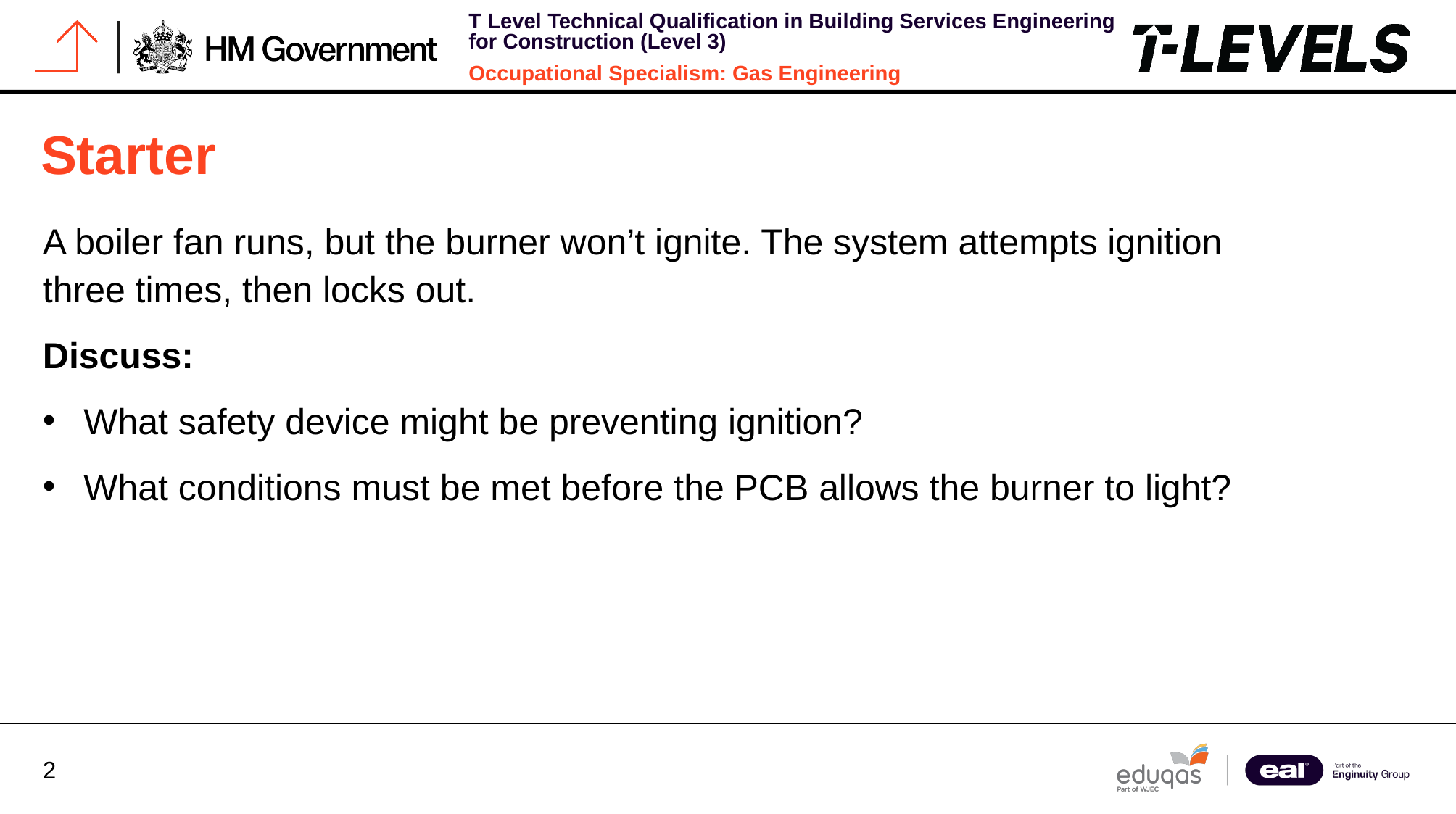

# Starter
A boiler fan runs, but the burner won’t ignite. The system attempts ignition three times, then locks out.
Discuss:
What safety device might be preventing ignition?
What conditions must be met before the PCB allows the burner to light?